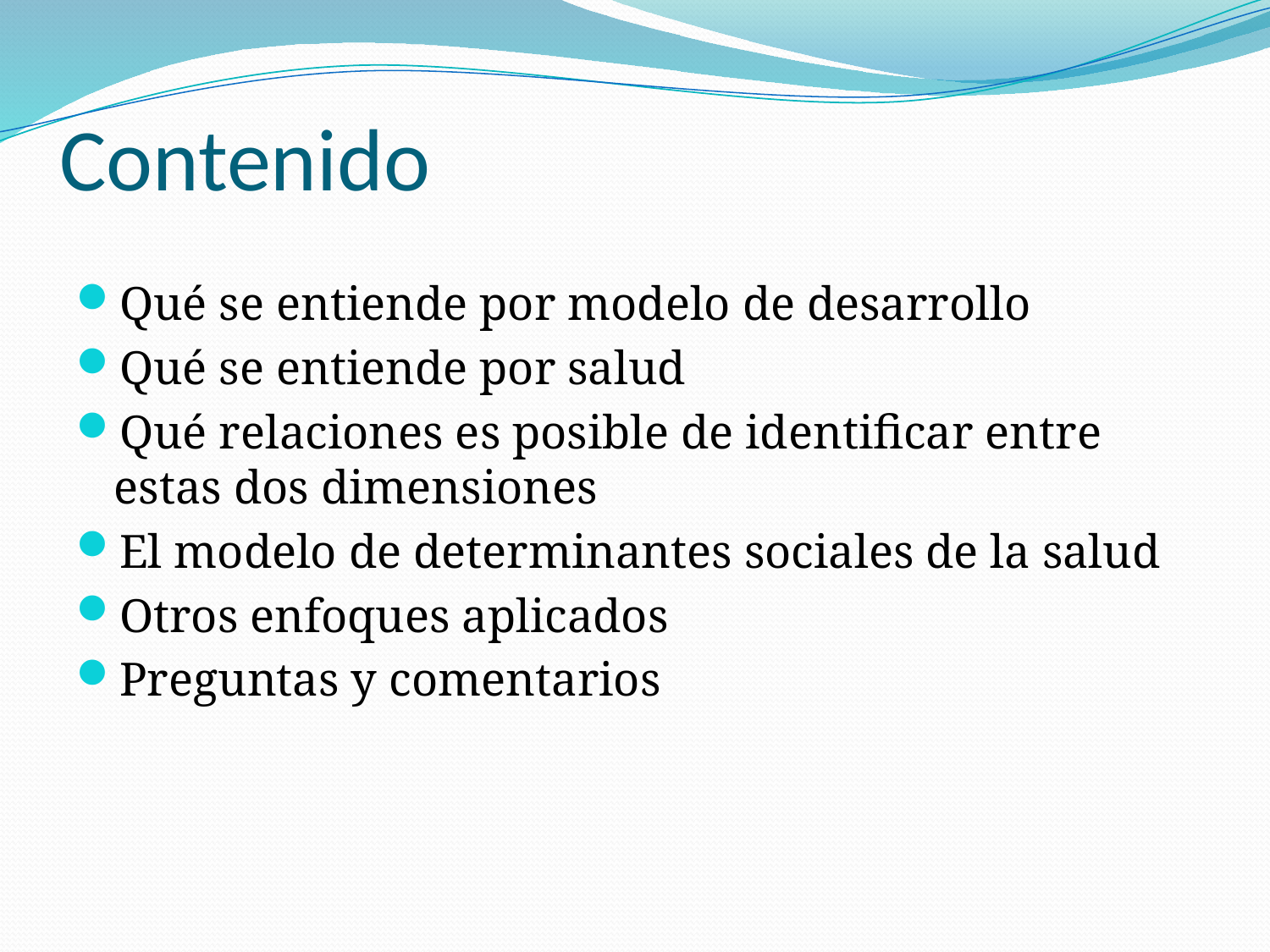

# Contenido
Qué se entiende por modelo de desarrollo
Qué se entiende por salud
Qué relaciones es posible de identificar entre estas dos dimensiones
El modelo de determinantes sociales de la salud
Otros enfoques aplicados
Preguntas y comentarios